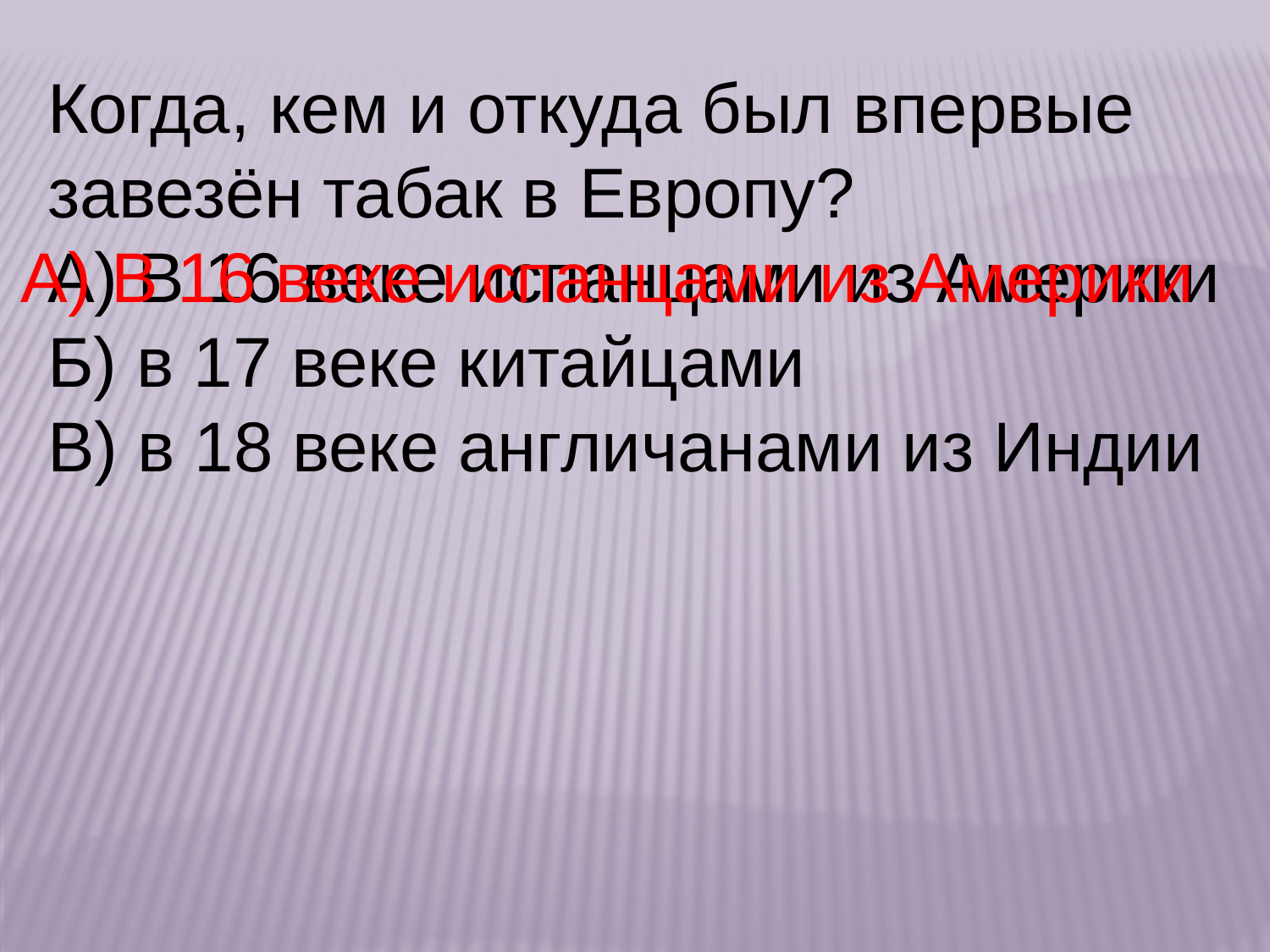

Когда, кем и откуда был впервые завезён табак в Европу?
А) В 16 веке испанцами из Америки
Б) в 17 веке китайцами
В) в 18 веке англичанами из Индии
А) В 16 веке испанцами из Америки